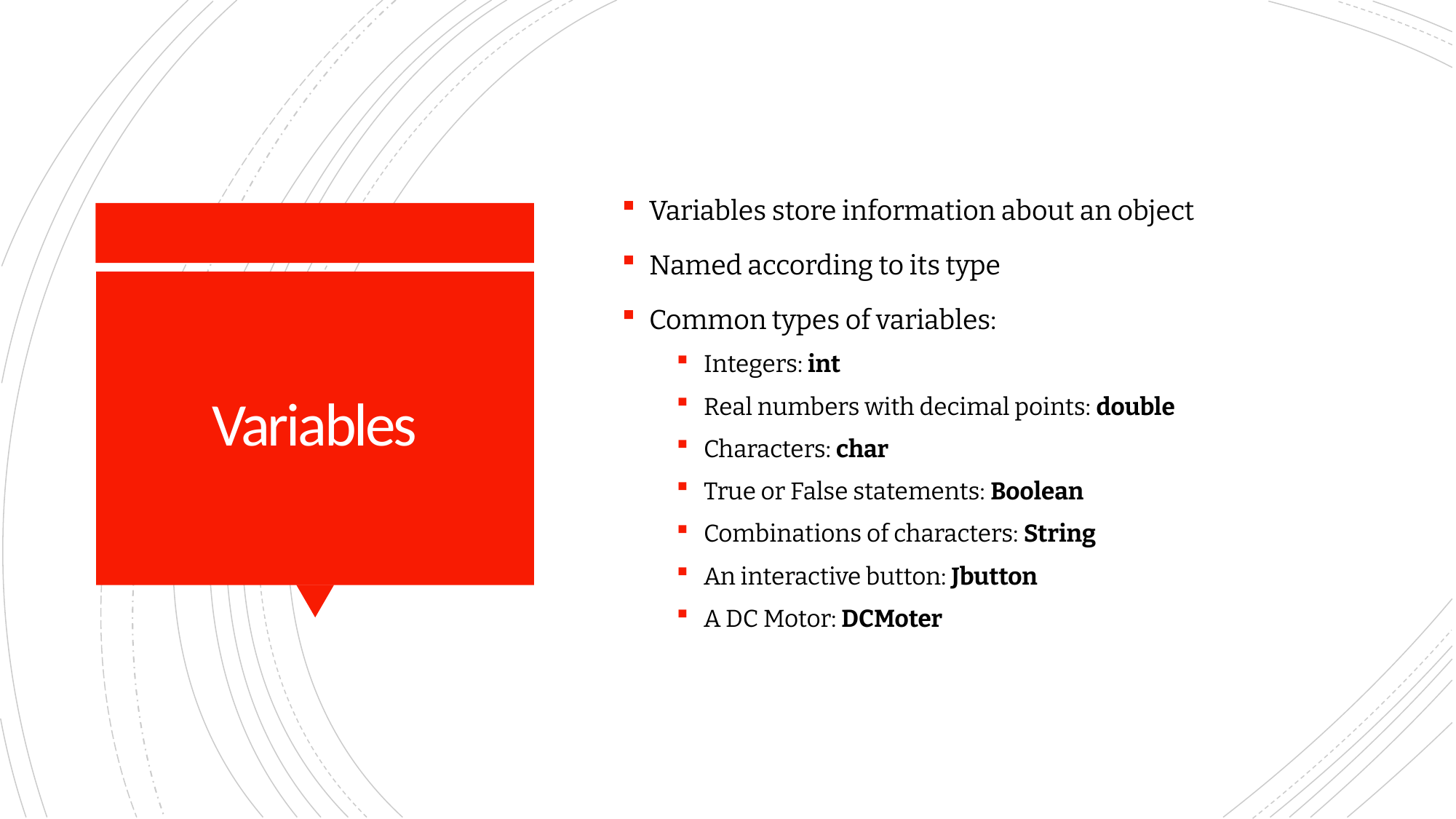

Variables store information about an object
Named according to its type
Common types of variables:
Integers: int
Real numbers with decimal points: double
Characters: char
True or False statements: Boolean
Combinations of characters: String
An interactive button: Jbutton
A DC Motor: DCMoter
# Variables